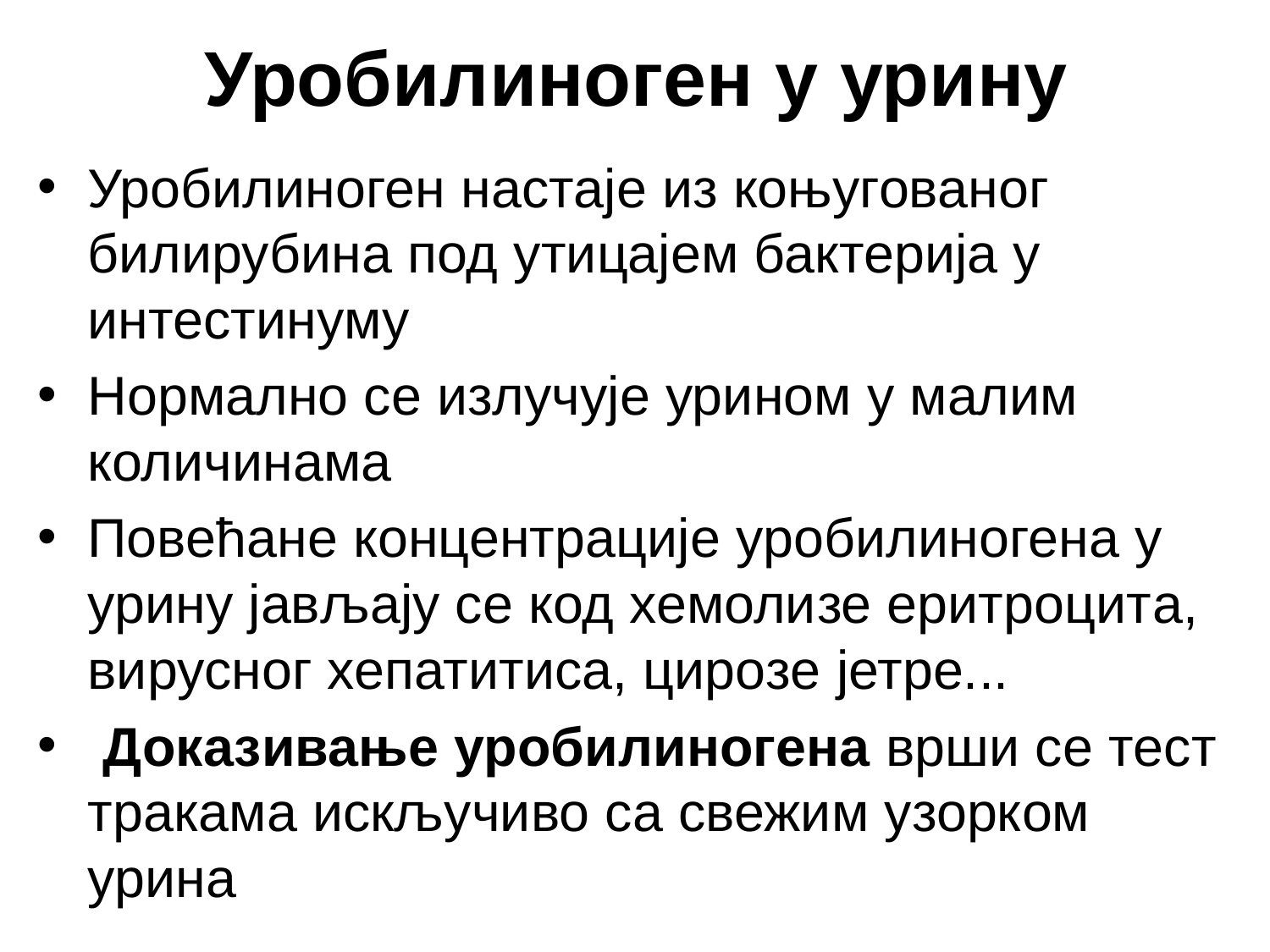

# Уробилиноген у урину
Уробилиноген настаје из коњугованог билирубина под утицајем бактерија у интестинуму
Нормално се излучује урином у малим количинама
Повећане концентрације уробилиногена у урину јављају се код хемолизе еритроцитa, вирусног хепатитиса, цирозе јетре...
 Доказивање уробилиногена врши се тест тракама искључиво са свежим узорком урина